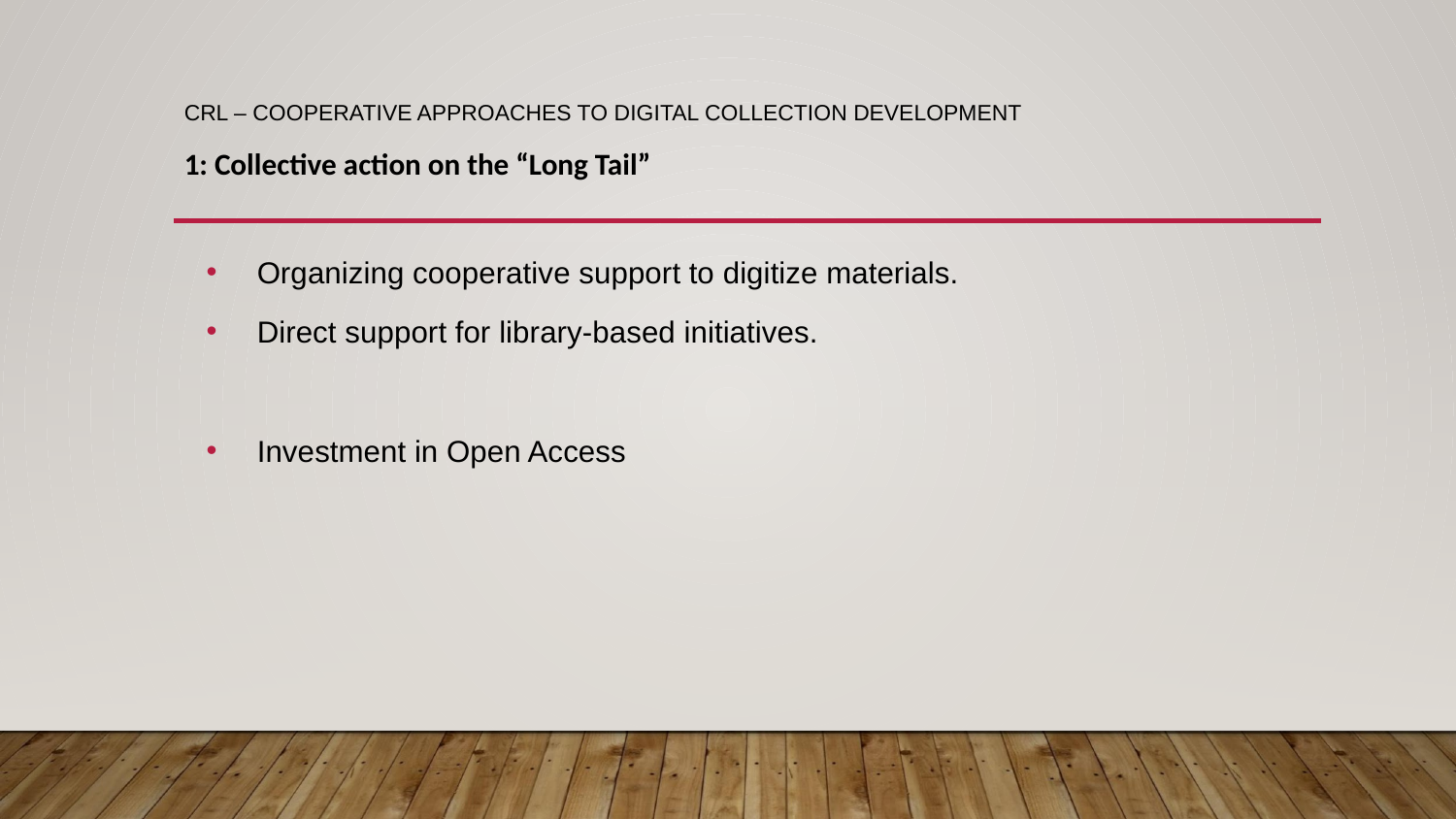

# CRL – COOPERATIVE APPROACHES TO DIGITAL COLLECTION DEVELOPMENT 1: Collective action on the “Long Tail”
Organizing cooperative support to digitize materials.
Direct support for library-based initiatives.

Investment in Open Access